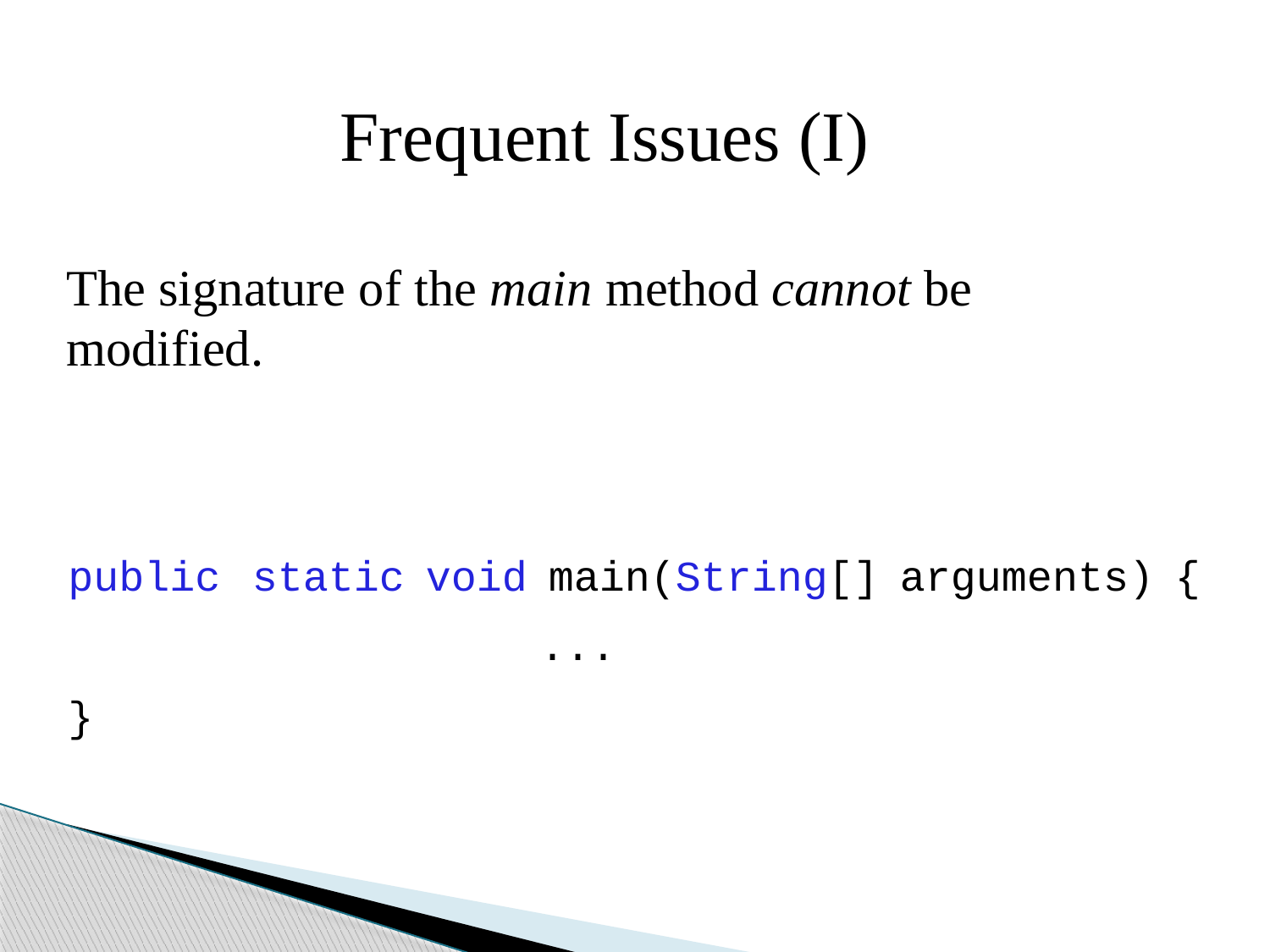

#
	Frequent Issues (I)

The signature of the main method cannot be
modified.

public   static  void  main(String[]  arguments)  {

	...

}